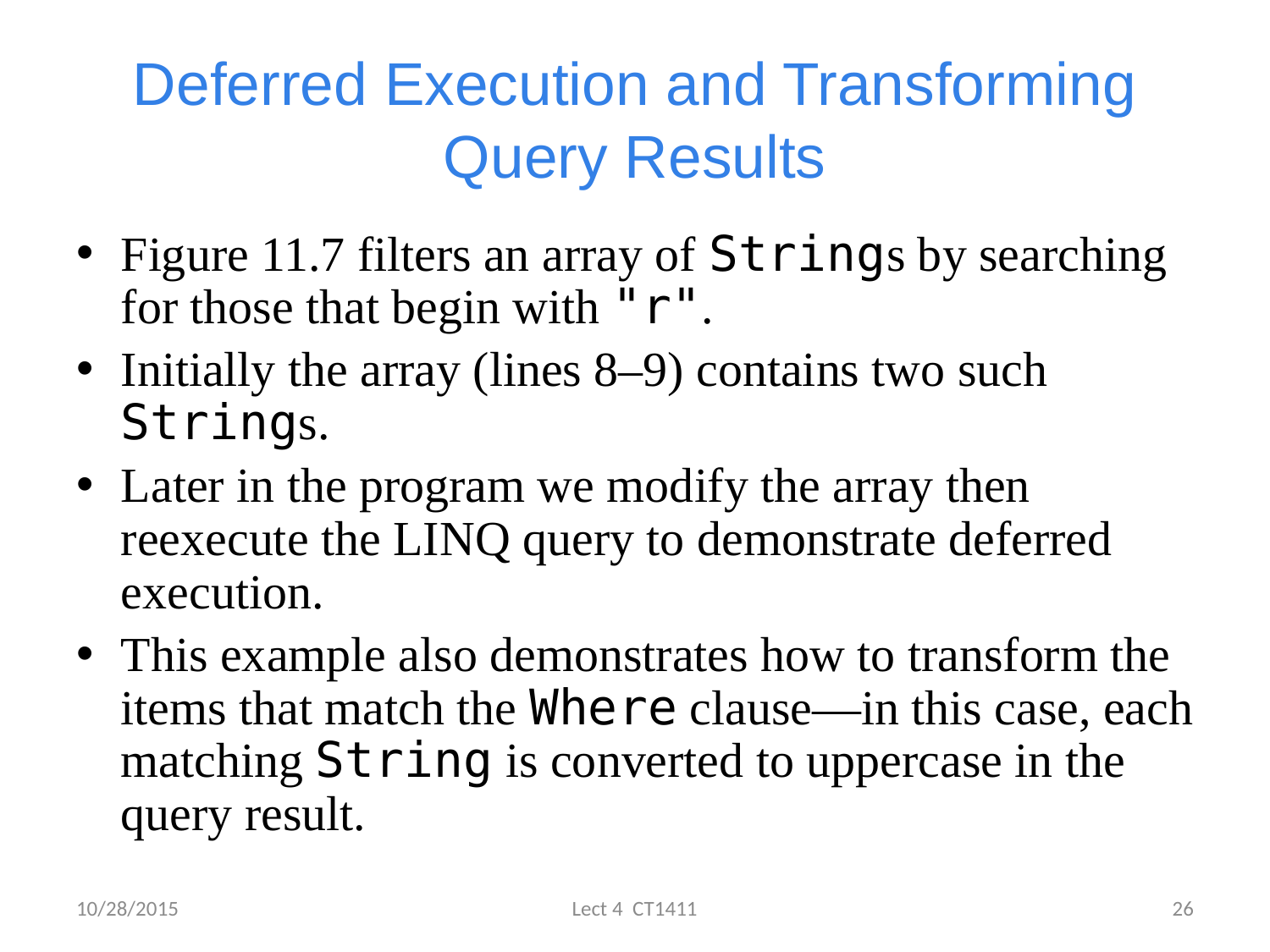

# Deferred Execution and Transforming Query Results
Figure 11.7 filters an array of Strings by searching for those that begin with "r".
Initially the array (lines 8–9) contains two such Strings.
Later in the program we modify the array then reexecute the LINQ query to demonstrate deferred execution.
This example also demonstrates how to transform the items that match the Where clause—in this case, each matching String is converted to uppercase in the query result.
10/28/2015
Lect 4  CT1411
26